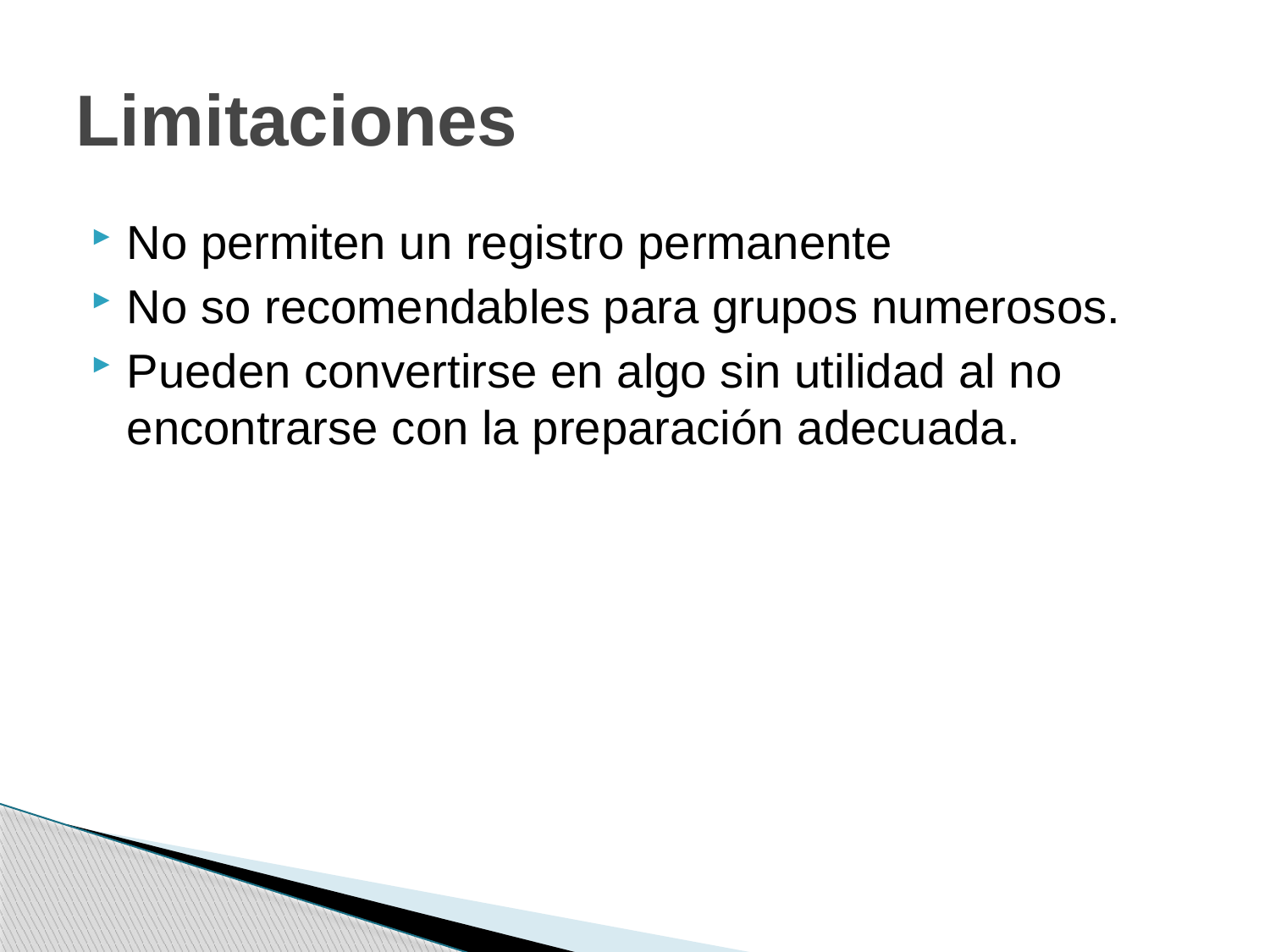

# Limitaciones
No permiten un registro permanente
No so recomendables para grupos numerosos.
Pueden convertirse en algo sin utilidad al no encontrarse con la preparación adecuada.